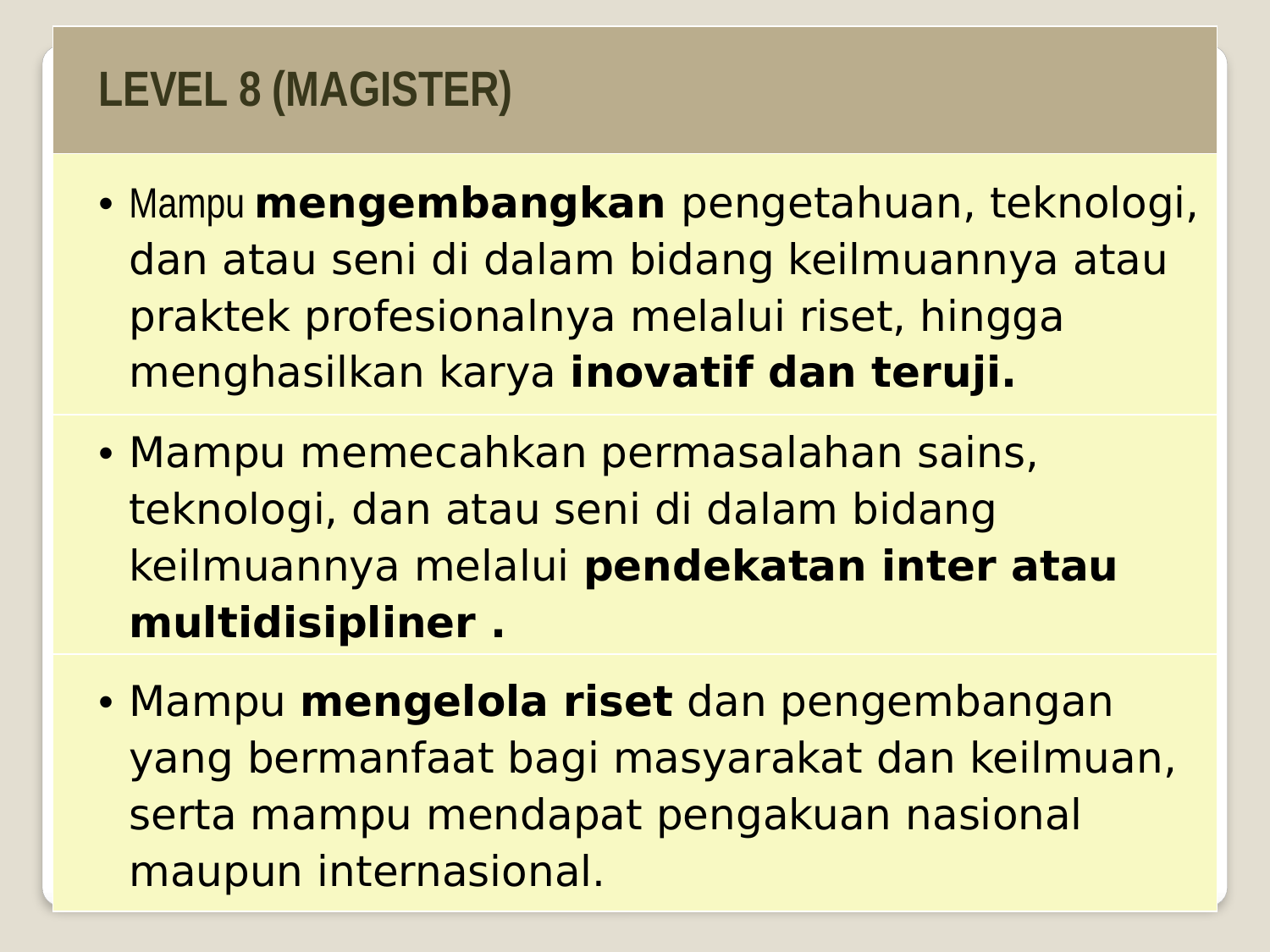

| LEVEL 8 (MAGISTER) |
| --- |
| Mampu mengembangkan pengetahuan, teknologi, dan atau seni di dalam bidang keilmuannya atau praktek profesionalnya melalui riset, hingga menghasilkan karya inovatif dan teruji. |
| Mampu memecahkan permasalahan sains, teknologi, dan atau seni di dalam bidang keilmuannya melalui pendekatan inter atau multidisipliner . |
| Mampu mengelola riset dan pengembangan yang bermanfaat bagi masyarakat dan keilmuan, serta mampu mendapat pengakuan nasional maupun internasional. |